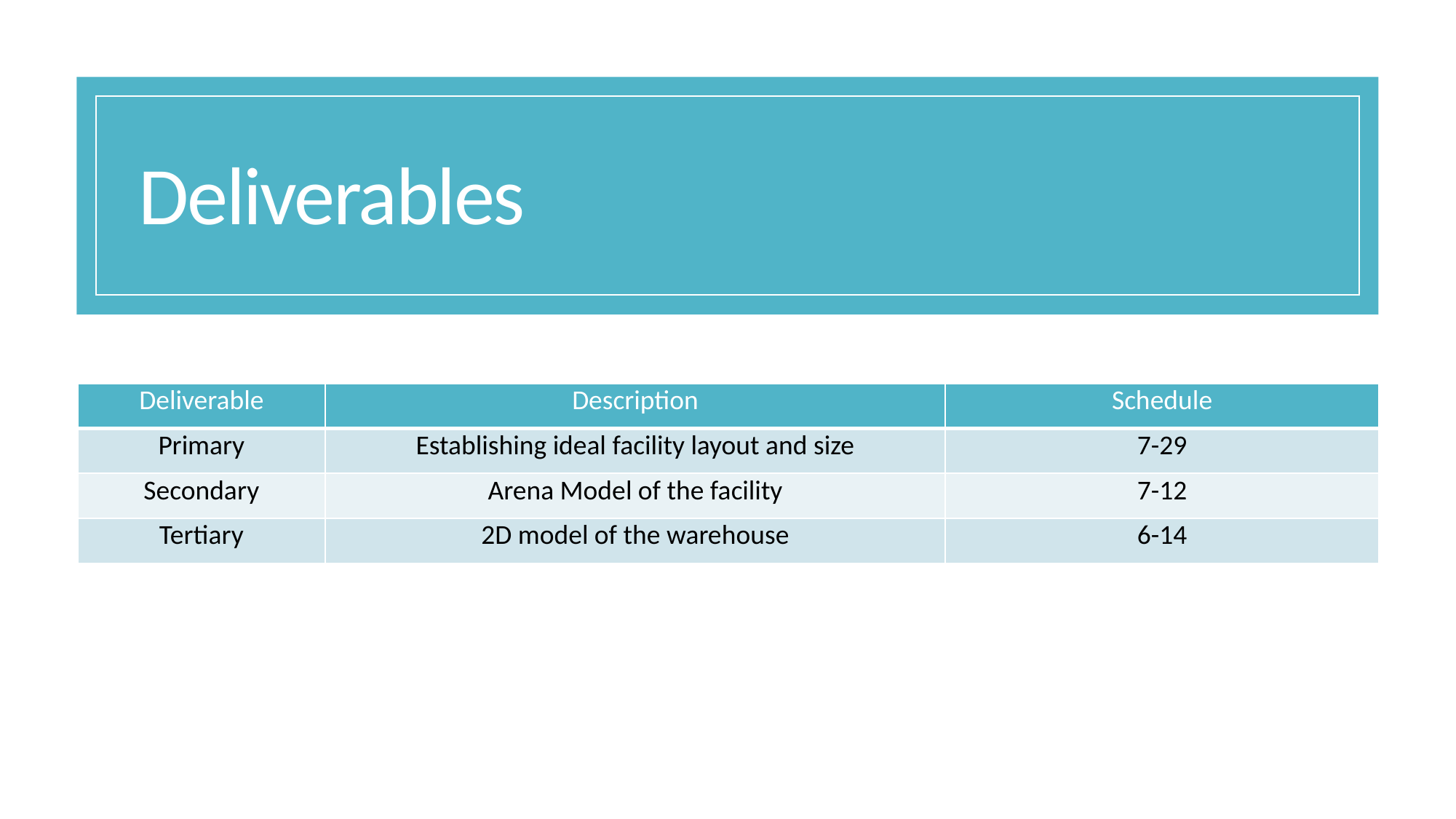

# Deliverables
| Deliverable | Description | Schedule |
| --- | --- | --- |
| Primary | Establishing ideal facility layout and size | 7-29 |
| Secondary | Arena Model of the facility | 7-12 |
| Tertiary | 2D model of the warehouse | 6-14 |